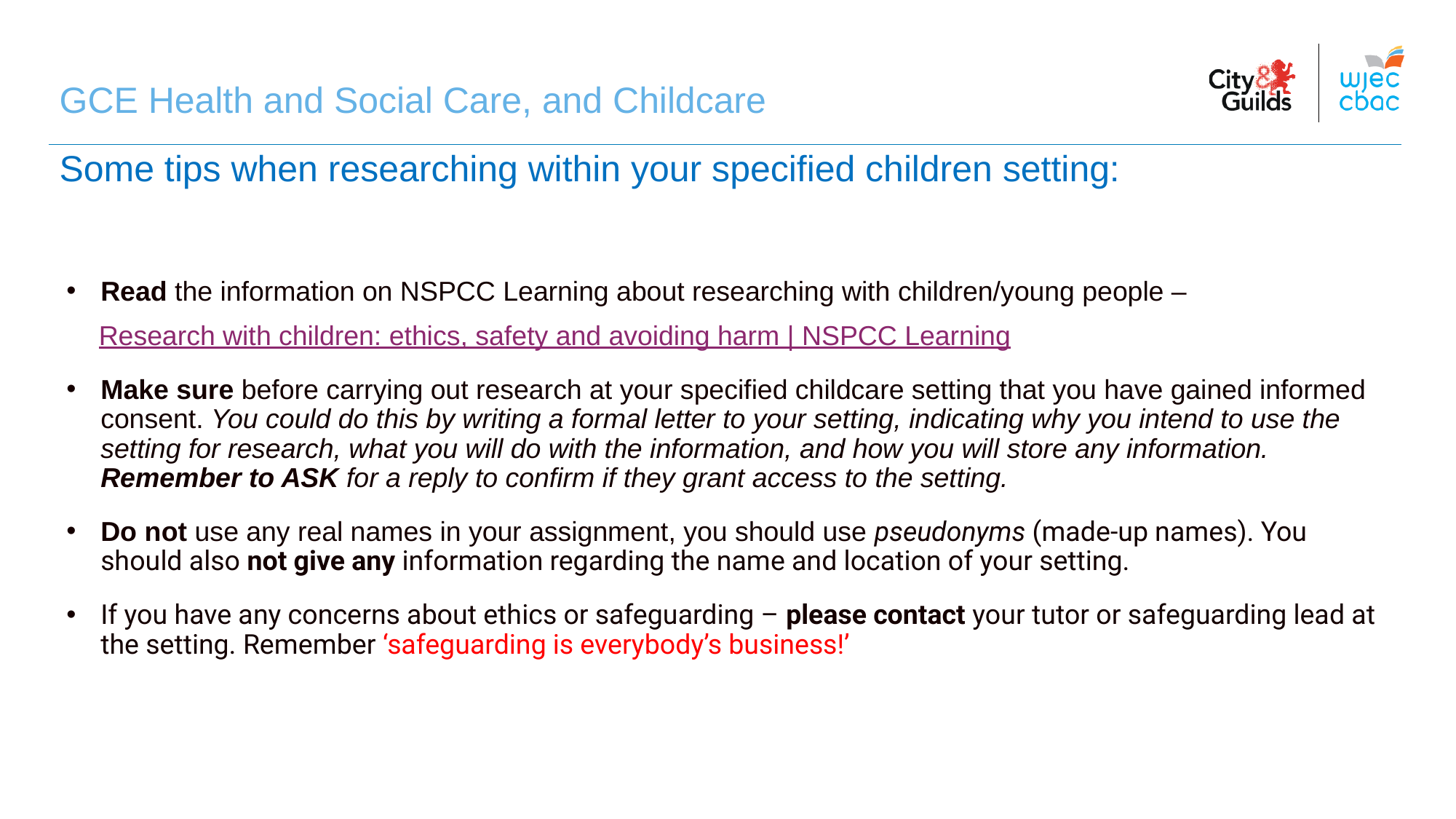

GCE Health and Social Care, and Childcare
# Some tips when researching within your specified children setting:
Read the information on NSPCC Learning about researching with children/young people –
Research with children: ethics, safety and avoiding harm | NSPCC Learning
Make sure before carrying out research at your specified childcare setting that you have gained informed consent. You could do this by writing a formal letter to your setting, indicating why you intend to use the setting for research, what you will do with the information, and how you will store any information. Remember to ASK for a reply to confirm if they grant access to the setting.
Do not use any real names in your assignment, you should use pseudonyms (made-up names). You should also not give any information regarding the name and location of your setting.
If you have any concerns about ethics or safeguarding – please contact your tutor or safeguarding lead at the setting. Remember ‘safeguarding is everybody’s business!’